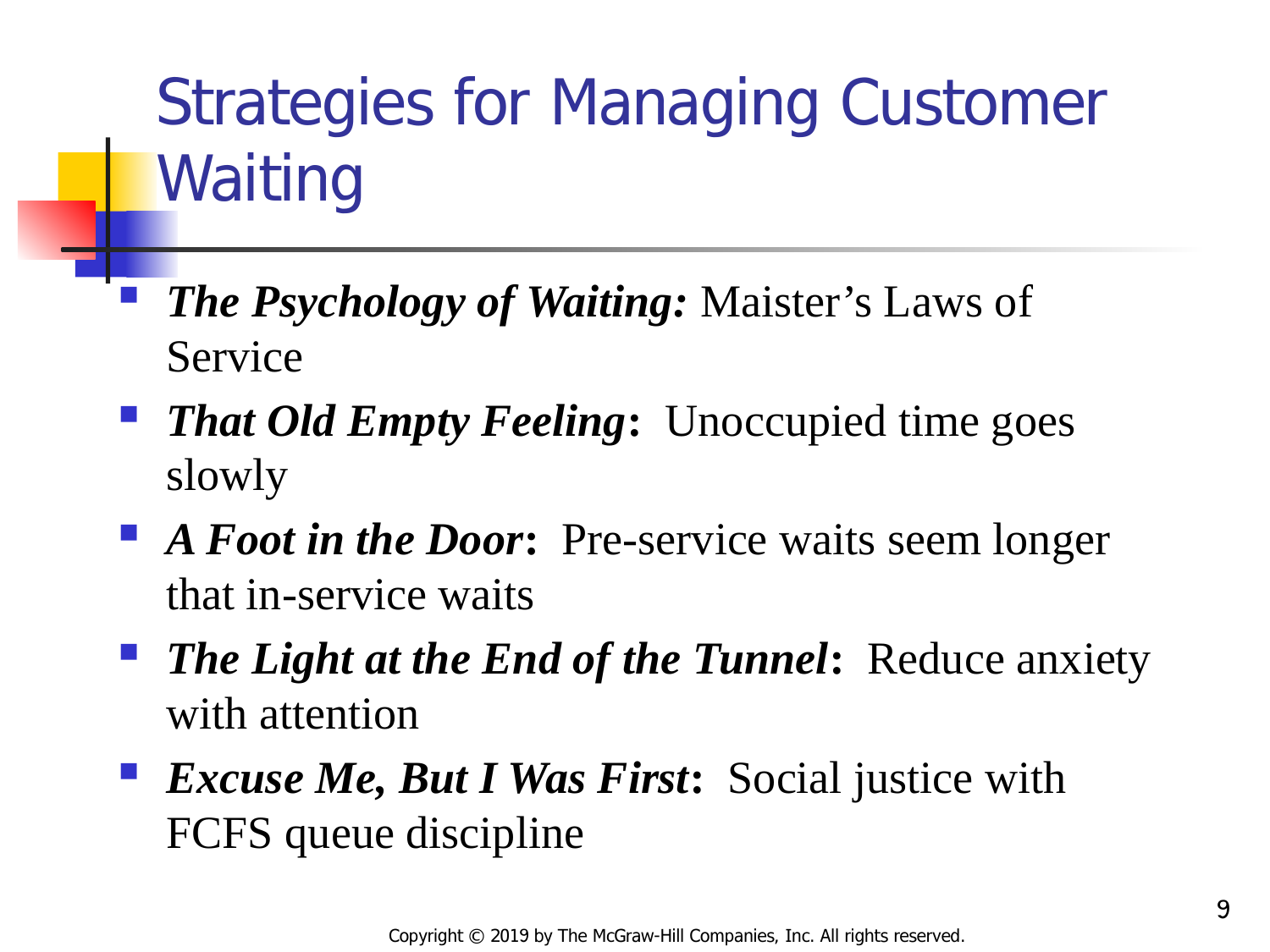

# Strategies for Managing Customer Waiting
The Psychology of Waiting: Maister’s Laws of Service
That Old Empty Feeling:  Unoccupied time goes slowly
A Foot in the Door:  Pre-service waits seem longer that in-service waits
The Light at the End of the Tunnel:  Reduce anxiety with attention
Excuse Me, But I Was First:  Social justice with FCFS queue discipline
9
Copyright © 2019 by The McGraw-Hill Companies, Inc. All rights reserved.